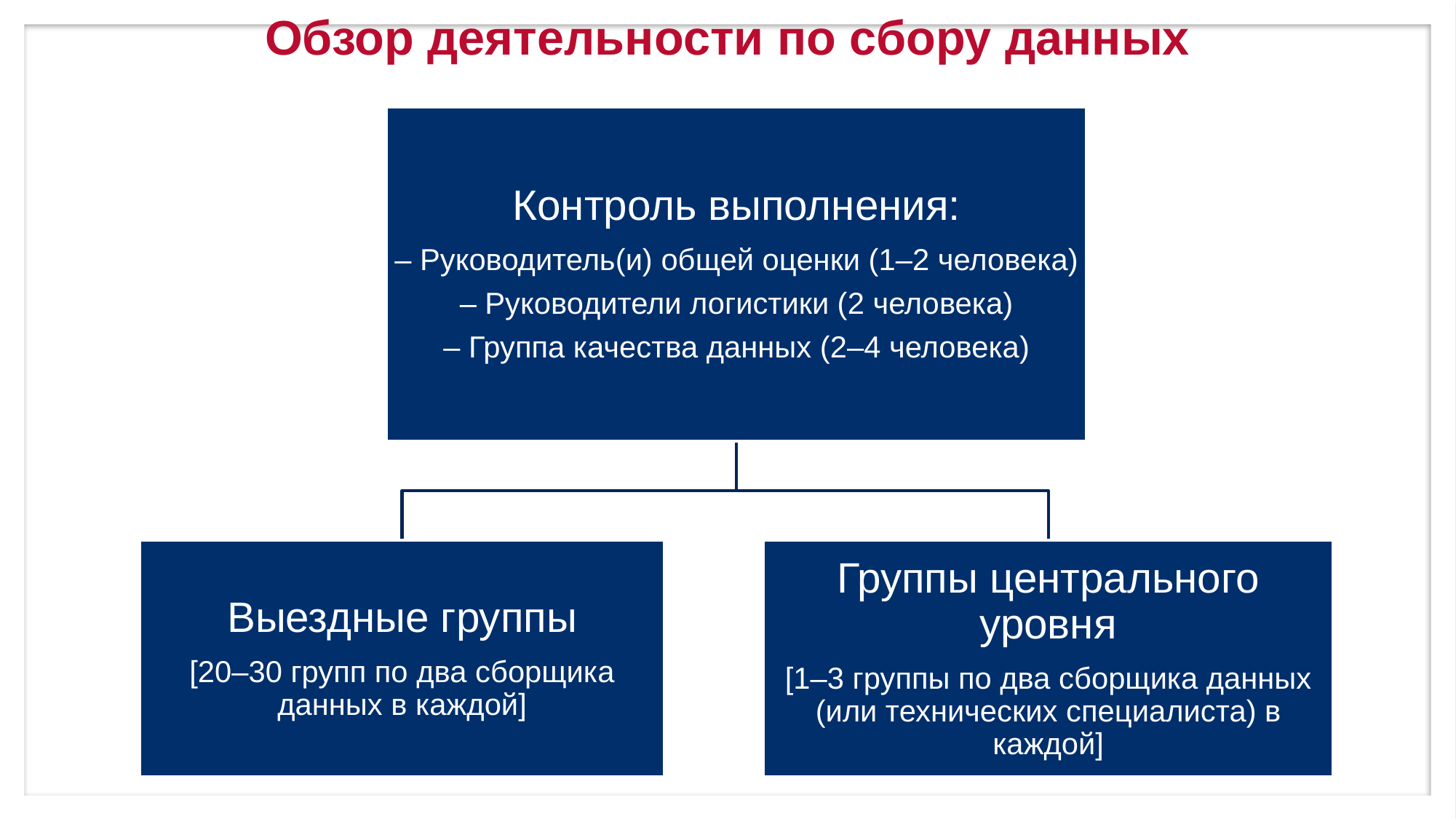

Обзор деятельности по сбору данных
Контроль выполнения:
– Руководитель(и) общей оценки (1–2 человека)
– Руководители логистики (2 человека)
– Группа качества данных (2–4 человека)
Выездные группы
[20–30 групп по два сборщика данных в каждой]
Группы центрального уровня
[1–3 группы по два сборщика данных (или технических специалиста) в каждой]